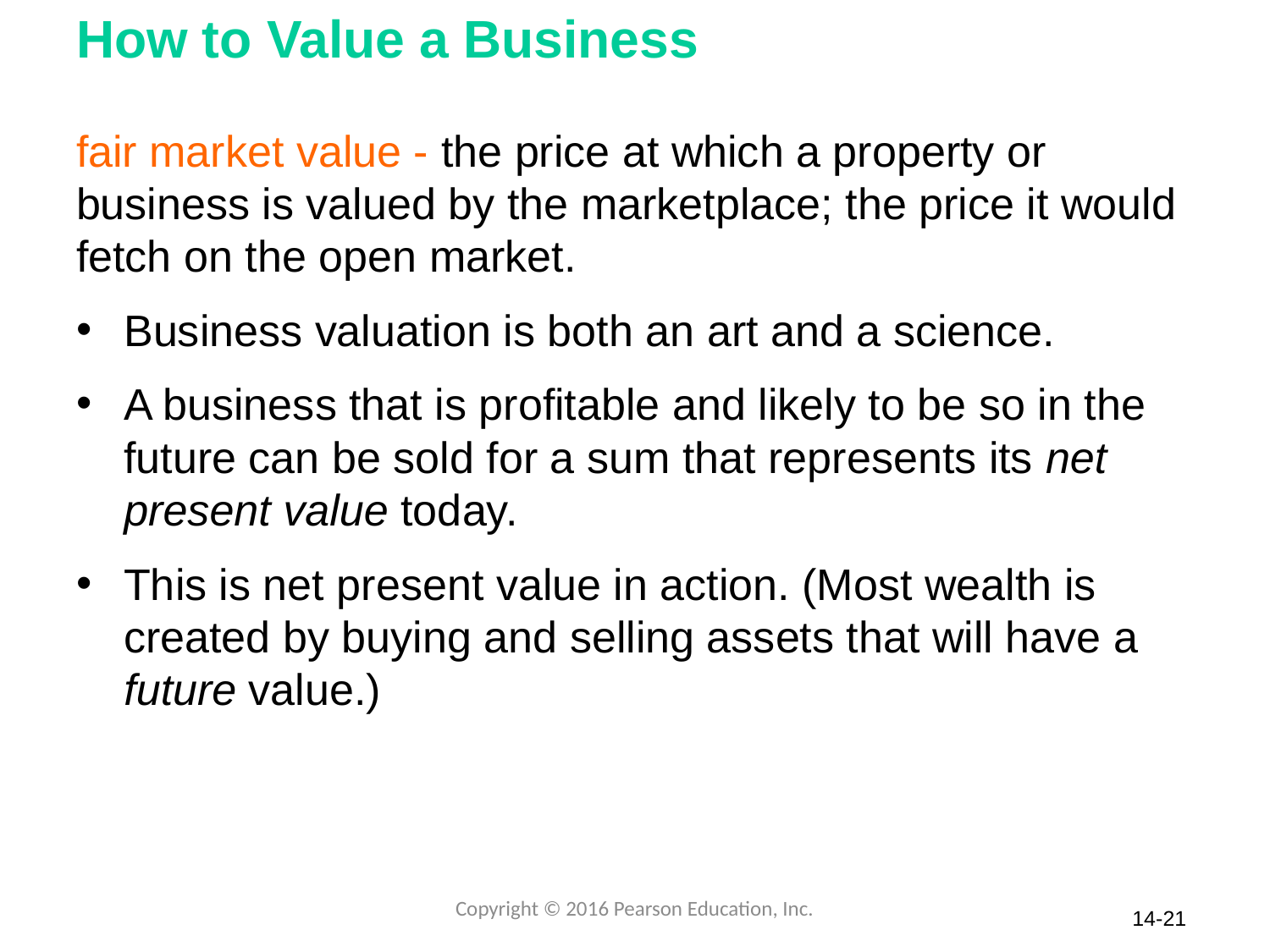

# How to Value a Business
fair market value - the price at which a property or business is valued by the marketplace; the price it would fetch on the open market.

Business valuation is both an art and a science.

A business that is profitable and likely to be so in the future can be sold for a sum that represents its net present value today.

This is net present value in action. (Most wealth is created by buying and selling assets that will have a future value.)

Copyright © 2016 Pearson Education, Inc.